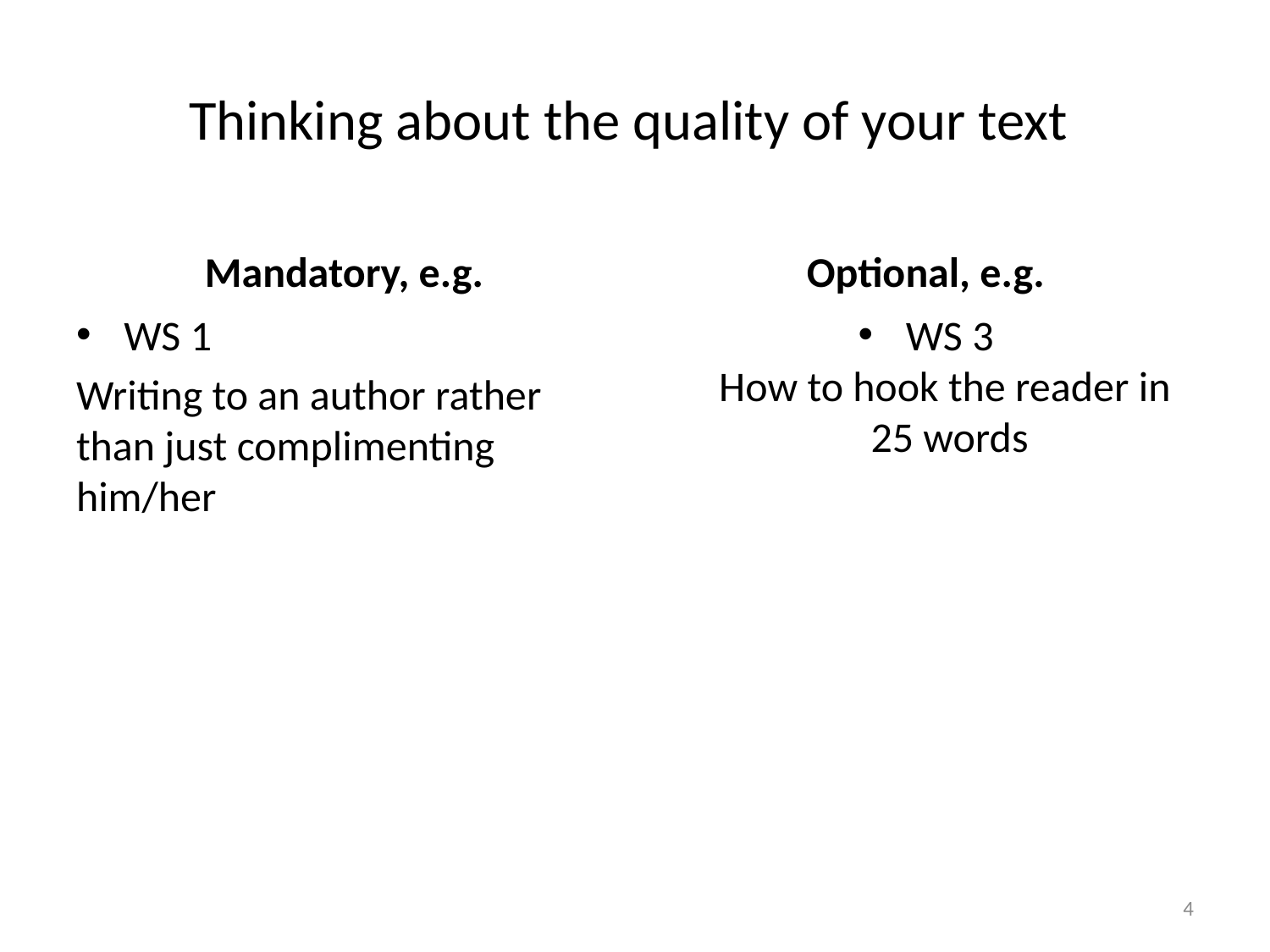

# Thinking about the quality of your text
Mandatory, e.g.
Optional, e.g.
WS 1
Writing to an author rather than just complimenting him/her

WS 3
How to hook the reader in  25 words
4